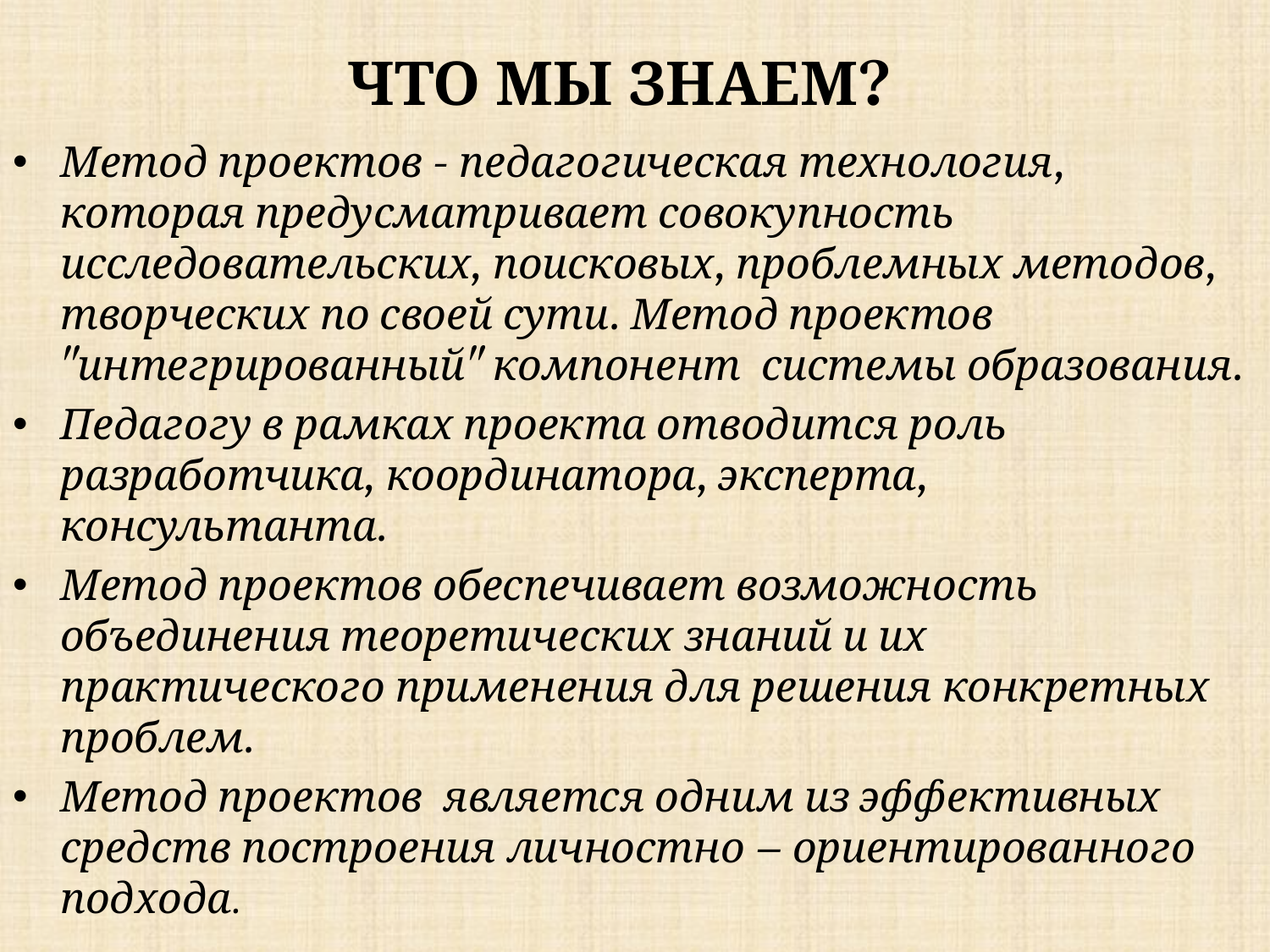

# ЧТО МЫ ЗНАЕМ?
Метод проектов - педагогическая технология, которая предусматривает совокупность исследовательских, поисковых, проблемных методов, творческих по своей сути. Метод проектов "интегрированный" компонент  системы образования.
Педагогу в рамках проекта отводится роль разработчика, координатора, эксперта, консультанта.
Метод проектов обеспечивает возможность объединения теоретических знаний и их практического применения для решения конкретных проблем.
Метод проектов  является одним из эффективных средств построения личностно – ориентированного подхода.